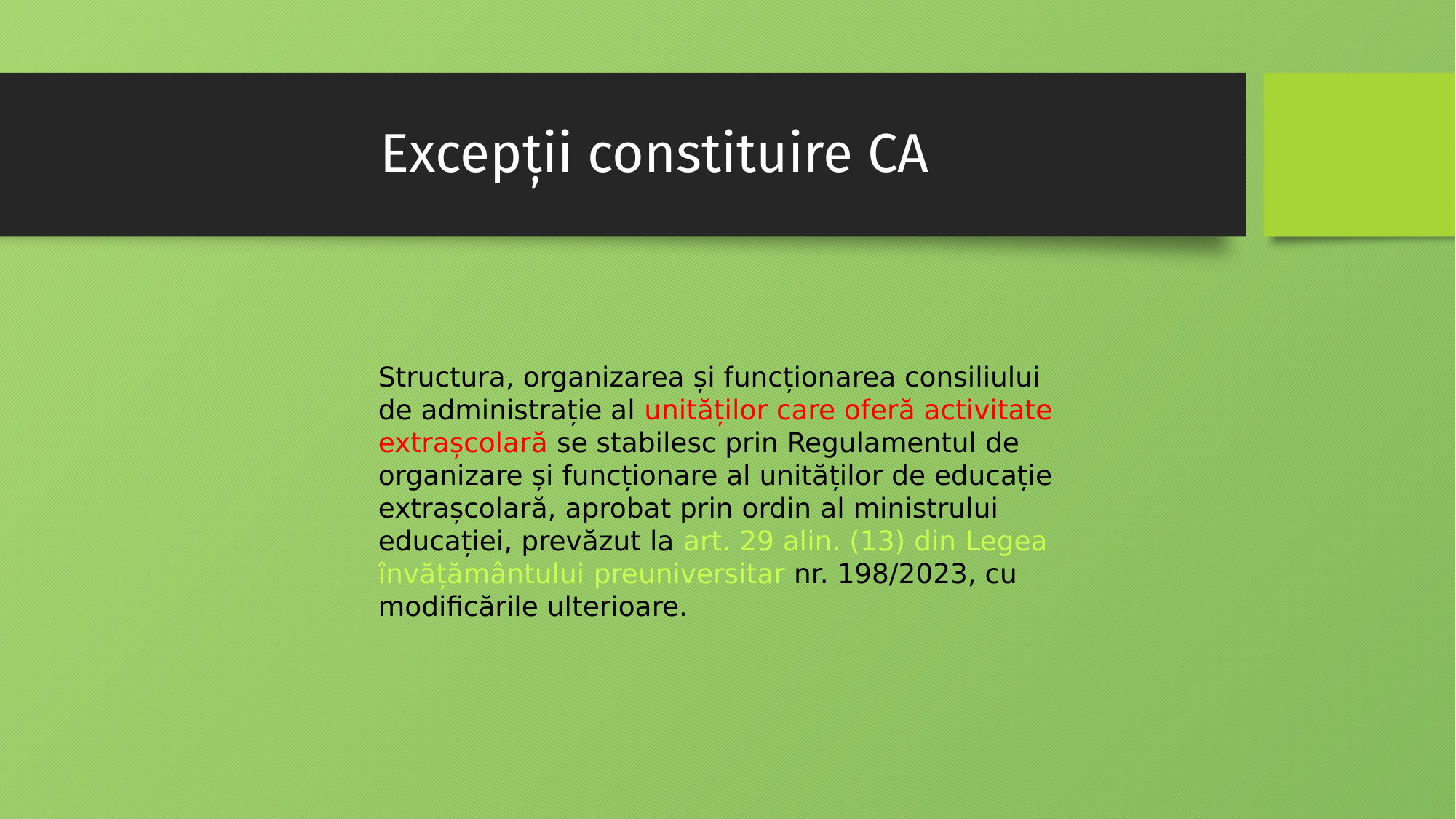

# Excepții constituire CA
Structura, organizarea și funcționarea consiliului de administrație al unităților care oferă activitate extrașcolară se stabilesc prin Regulamentul de organizare și funcționare al unităților de educație extrașcolară, aprobat prin ordin al ministrului educației, prevăzut la art. 29 alin. (13) din Legea învățământului preuniversitar nr. 198/2023, cu modificările ulterioare.